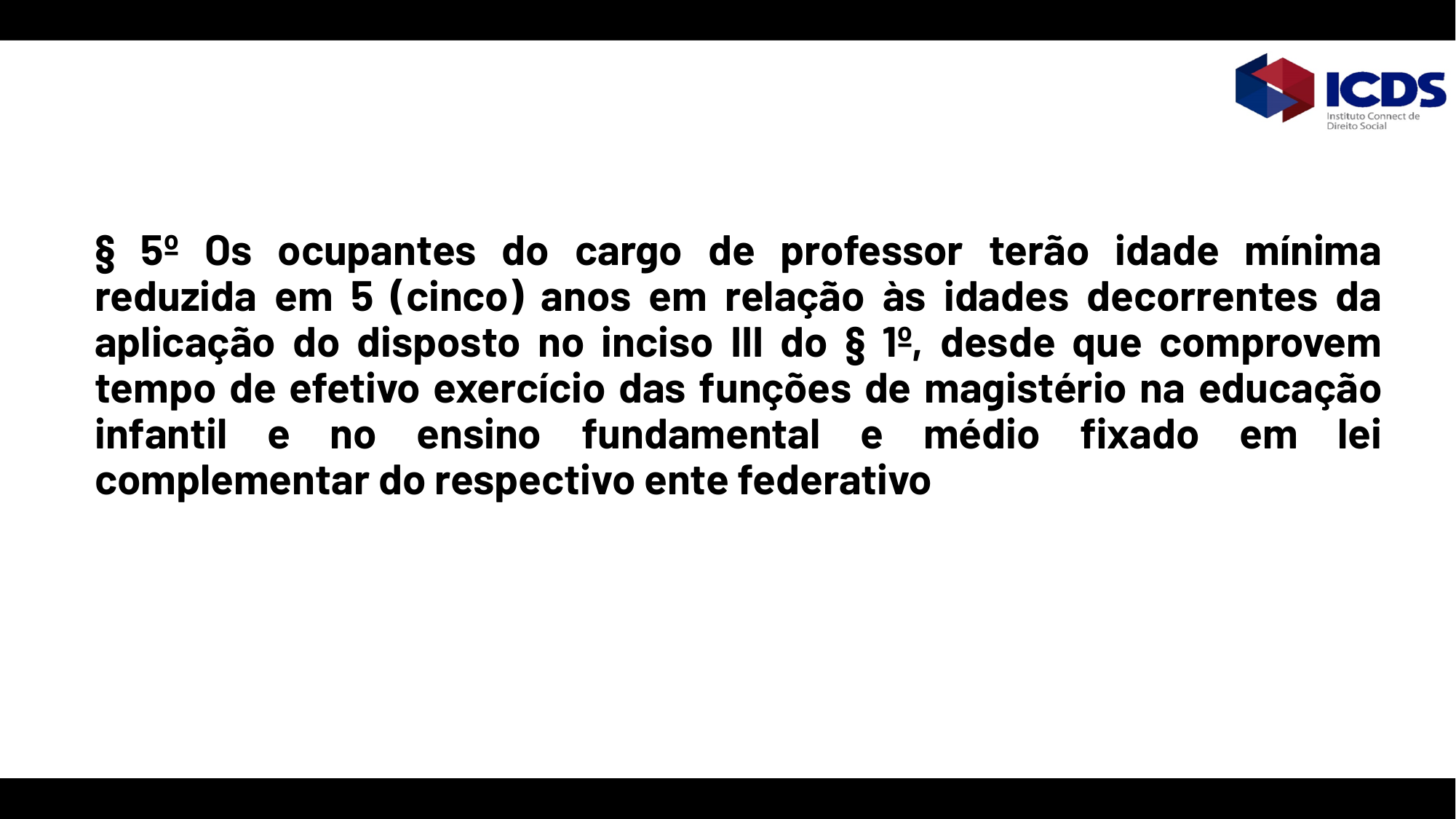

§ 5º Os ocupantes do cargo de professor terão idade mínima reduzida em 5 (cinco) anos em relação às idades decorrentes da aplicação do disposto no inciso III do § 1º, desde que comprovem tempo de efetivo exercício das funções de magistério na educação infantil e no ensino fundamental e médio fixado em lei complementar do respectivo ente federativo